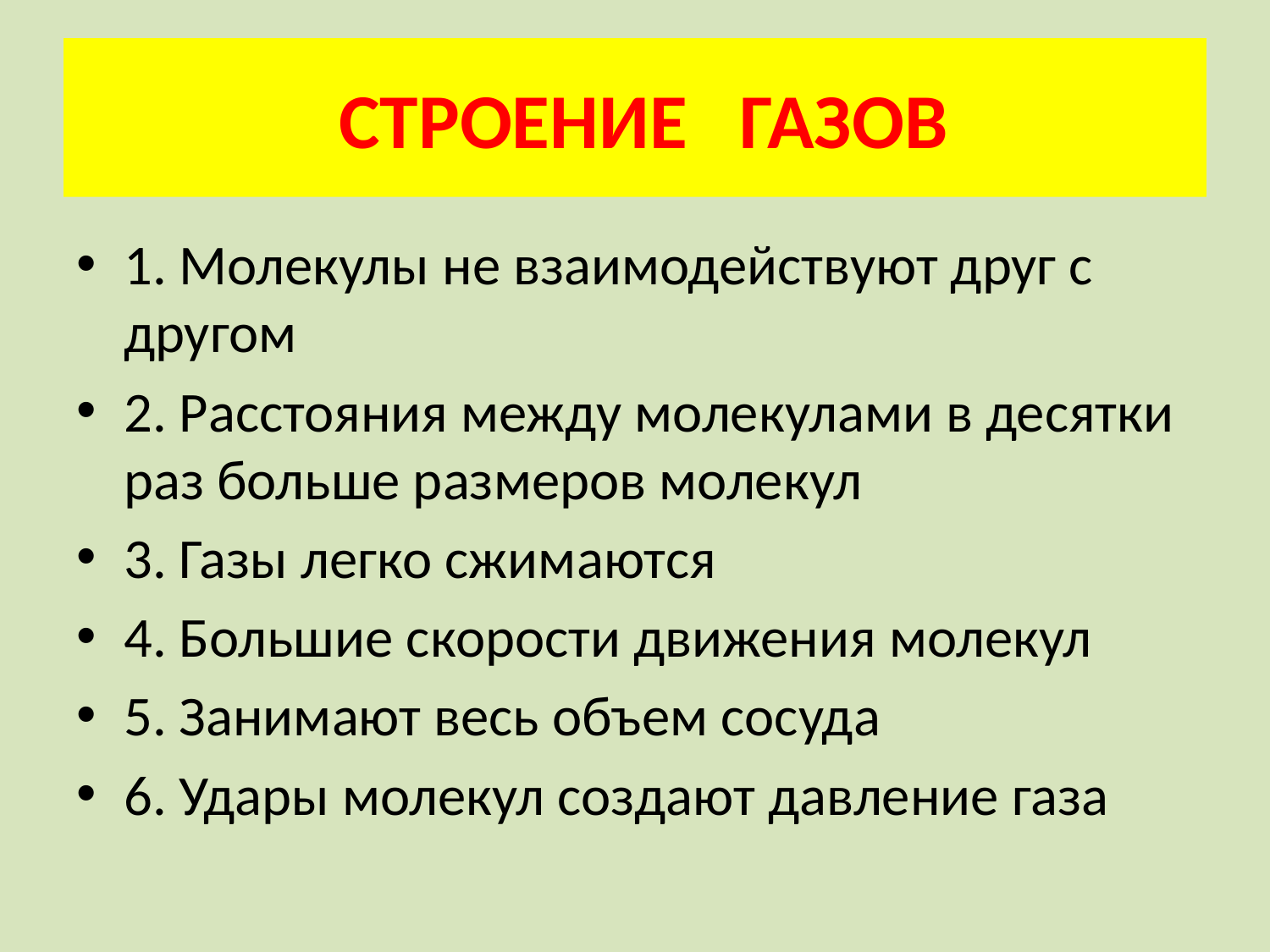

# СТРОЕНИЕ   ГАЗОВ
1. Молекулы не взаимодействуют друг с другом
2. Расстояния между молекулами в десятки раз больше размеров молекул
3. Газы легко сжимаются
4. Большие скорости движения молекул
5. Занимают весь объем сосуда
6. Удары молекул создают давление газа